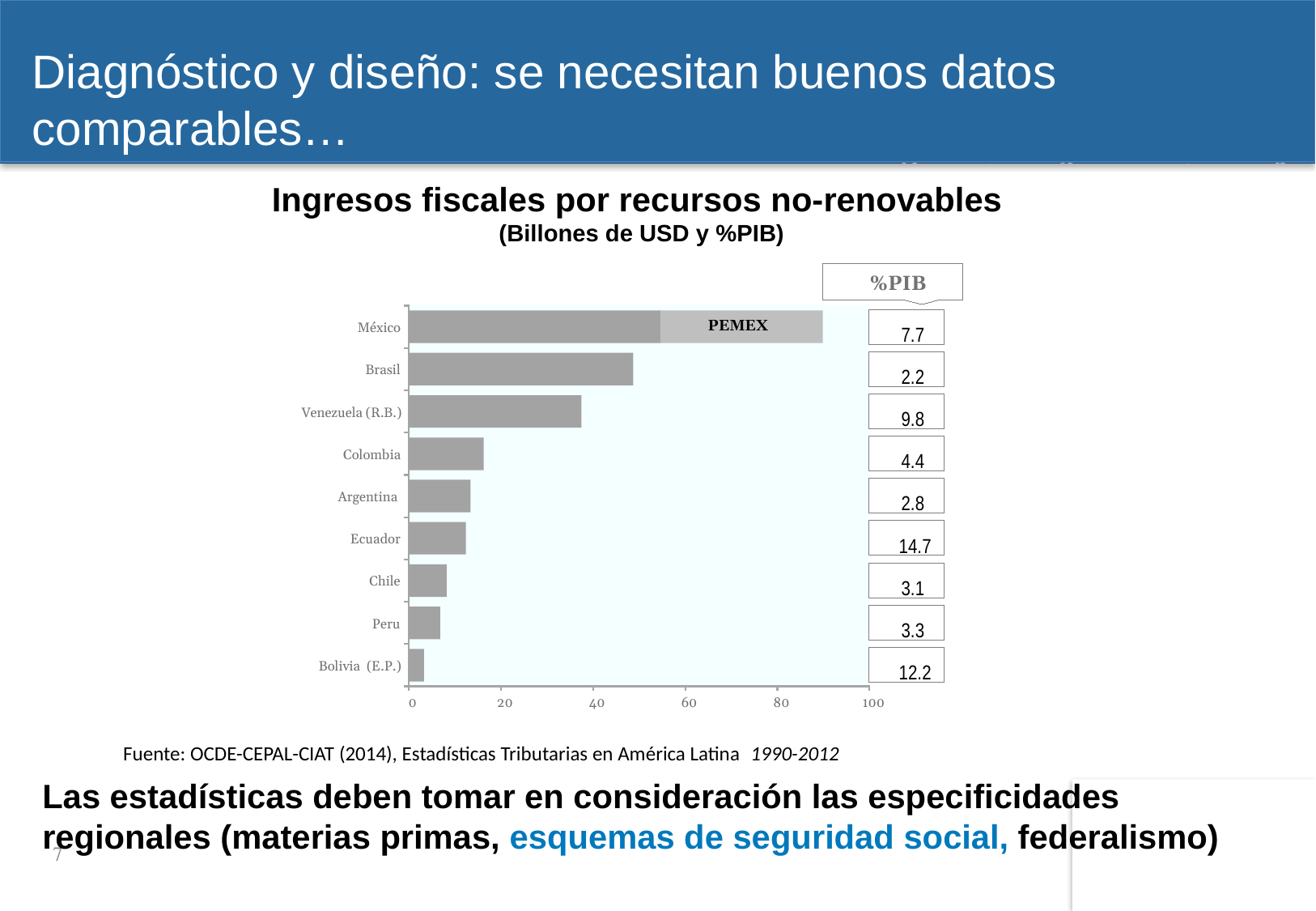

# Diagnóstico y diseño: se necesitan buenos datos comparables…
Ingresos fiscales por recursos no-renovables
(Billones de USD y %PIB)

%PIB

PEMEX
México
7.7

Brasil
2.2

Venezuela (R.B.)
9.8

Colombia
4.4

Argentina
2.8

Ecuador
14.7

Chile
3.1

Peru
3.3

Bolivia  (E.P.)
12.2

0
20
40
60
80
100
Fuente: OCDE-CEPAL-CIAT (2014), Estadísticas Tributarias en América Latina  1990-2012
Las estadísticas deben tomar en consideración las especificidades regionales (materias primas, esquemas de seguridad social, federalismo)

7